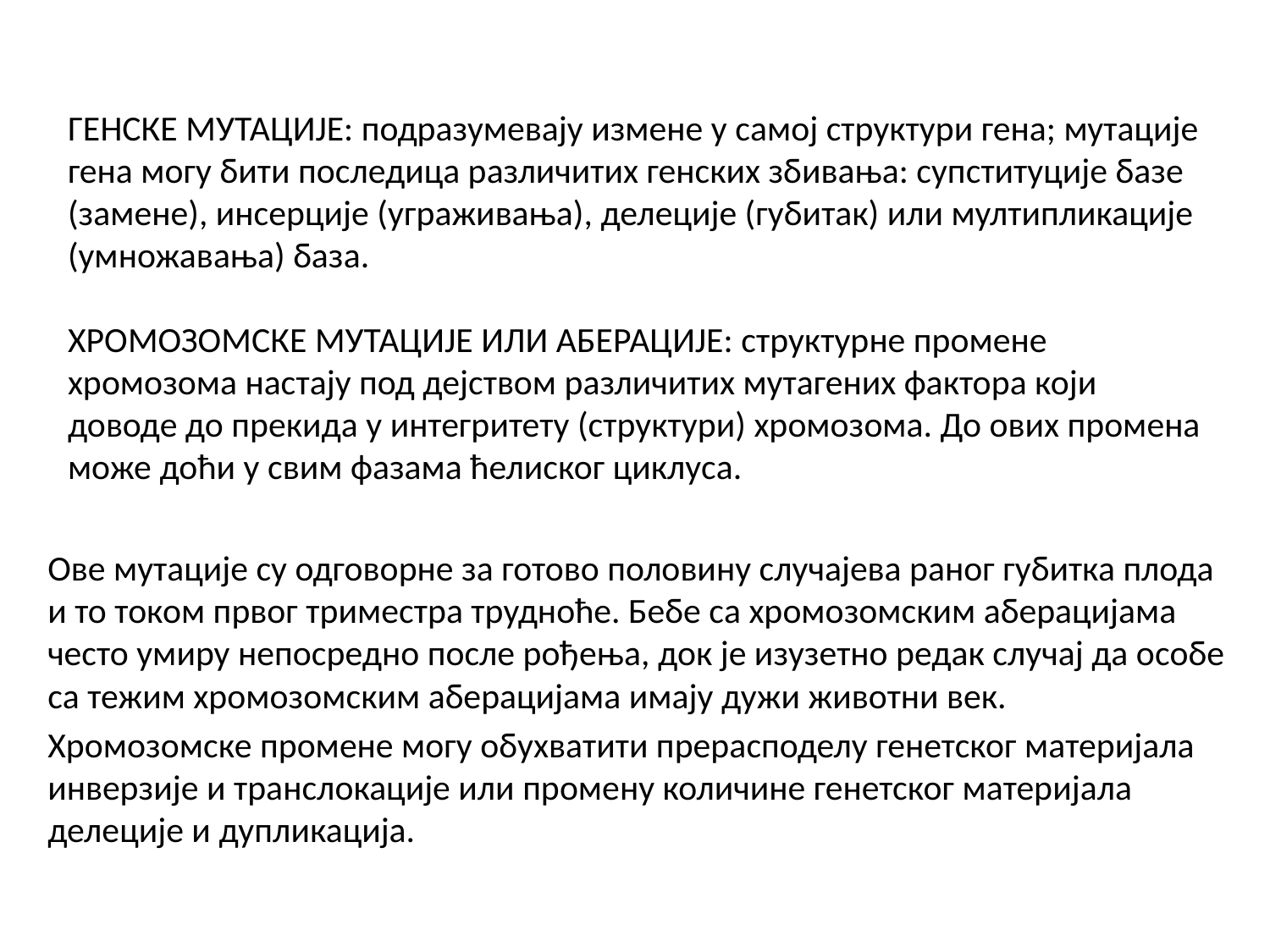

# ГЕНСКЕ МУТАЦИЈЕ: подразумевају измене у самој структури гена; мутације гена могу бити последица различитих генских збивања: супституције базе (замене), инсерције (уграживања), делеције (губитак) или мултипликације (умножавања) база. ХРОМОЗОМСКЕ МУТАЦИЈЕ ИЛИ АБЕРАЦИЈЕ: структурне промене хромозома настају под дејством различитих мутагених фактора који доводе до прекида у интегритету (структури) хромозома. До ових промена може доћи у свим фазама ћелиског циклуса.
Ове мутације су одговорне за готово половину случајева раног губитка плода и то током првог триместра трудноће. Бебе са хромозомским аберацијама често умиру непосредно после рођења, док је изузетно редак случај да особе са тежим хромозомским аберацијама имају дужи животни век.
Хромозомске промене могу обухватити прерасподелу генетског материјала инверзије и транслокације или промену количине генетског материјала делеције и дупликација.